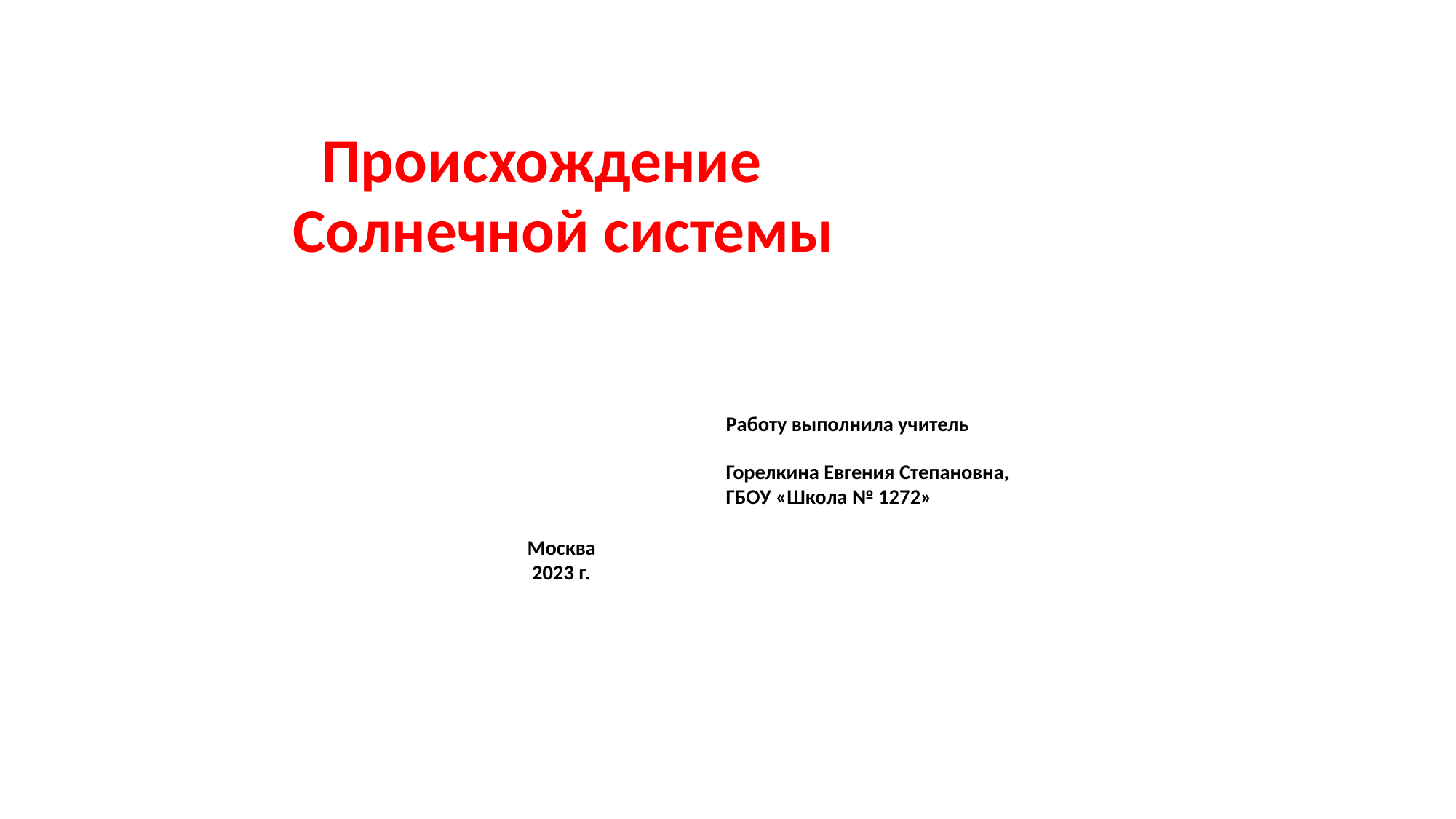

#

                                                             Происхождение
             Солнечной системы

                                                                                                                                  Работу выполнила учитель
                                                                                                                                  Горелкина Евгения Степановна,
                                                                                                                                  ГБОУ «Школа № 1272»

                                                                                        Москва
                                                                                         2023 г.